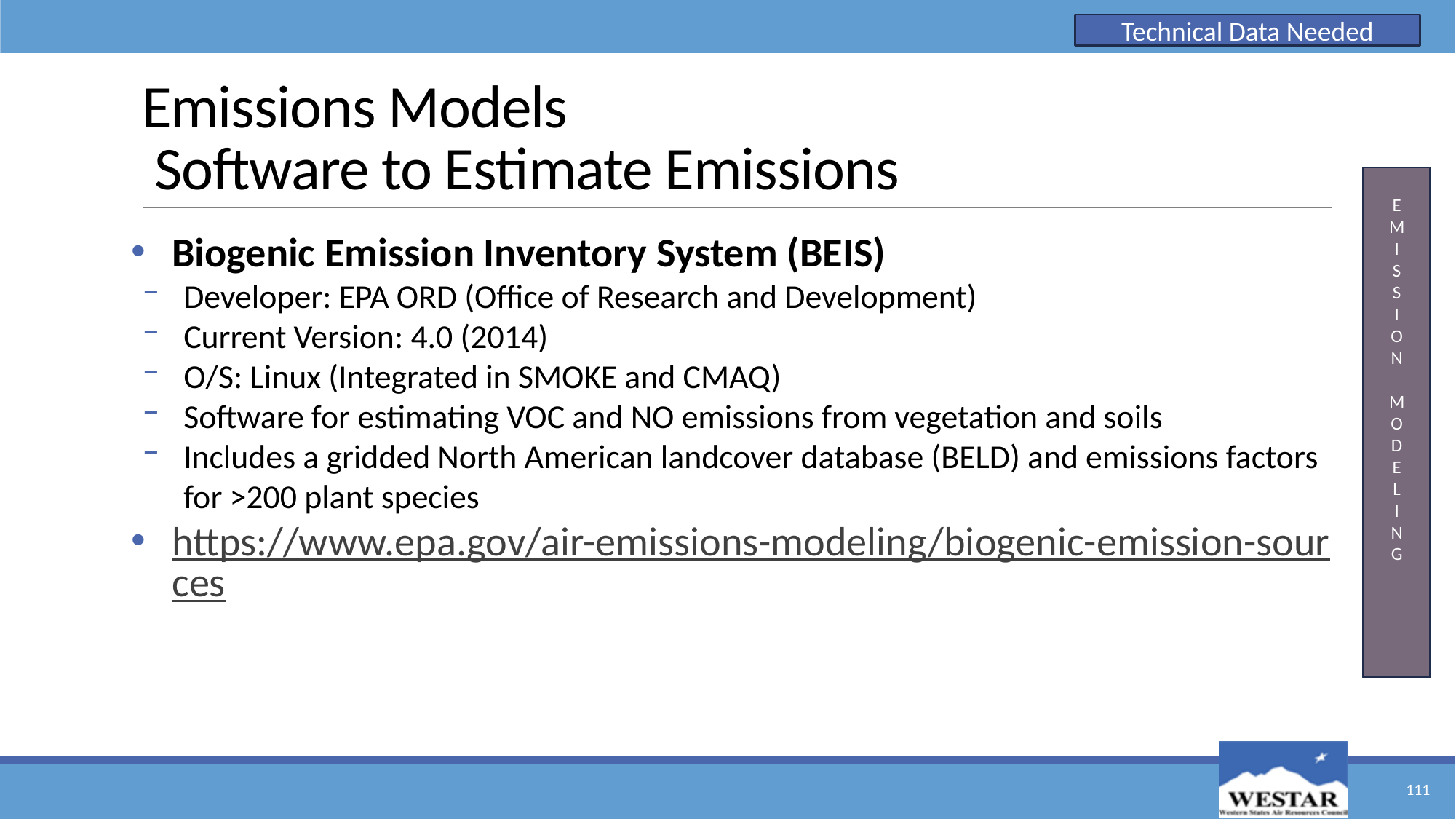

Technical Data Needed
# Emissions Models Software to Estimate Emissions
E
M
I
S
S
I
O
N

M
O
D
E
L
I
N
G

Biogenic Emission Inventory System (BEIS)
Developer: EPA ORD (Office of Research and Development)
Current Version: 4.0 (2014)
O/S: Linux (Integrated in SMOKE and CMAQ)
Software for estimating VOC and NO emissions from vegetation and soils
Includes a gridded North American landcover database (BELD) and emissions factors for >200 plant species
https://www.epa.gov/air-emissions-modeling/biogenic-emission-sources

111